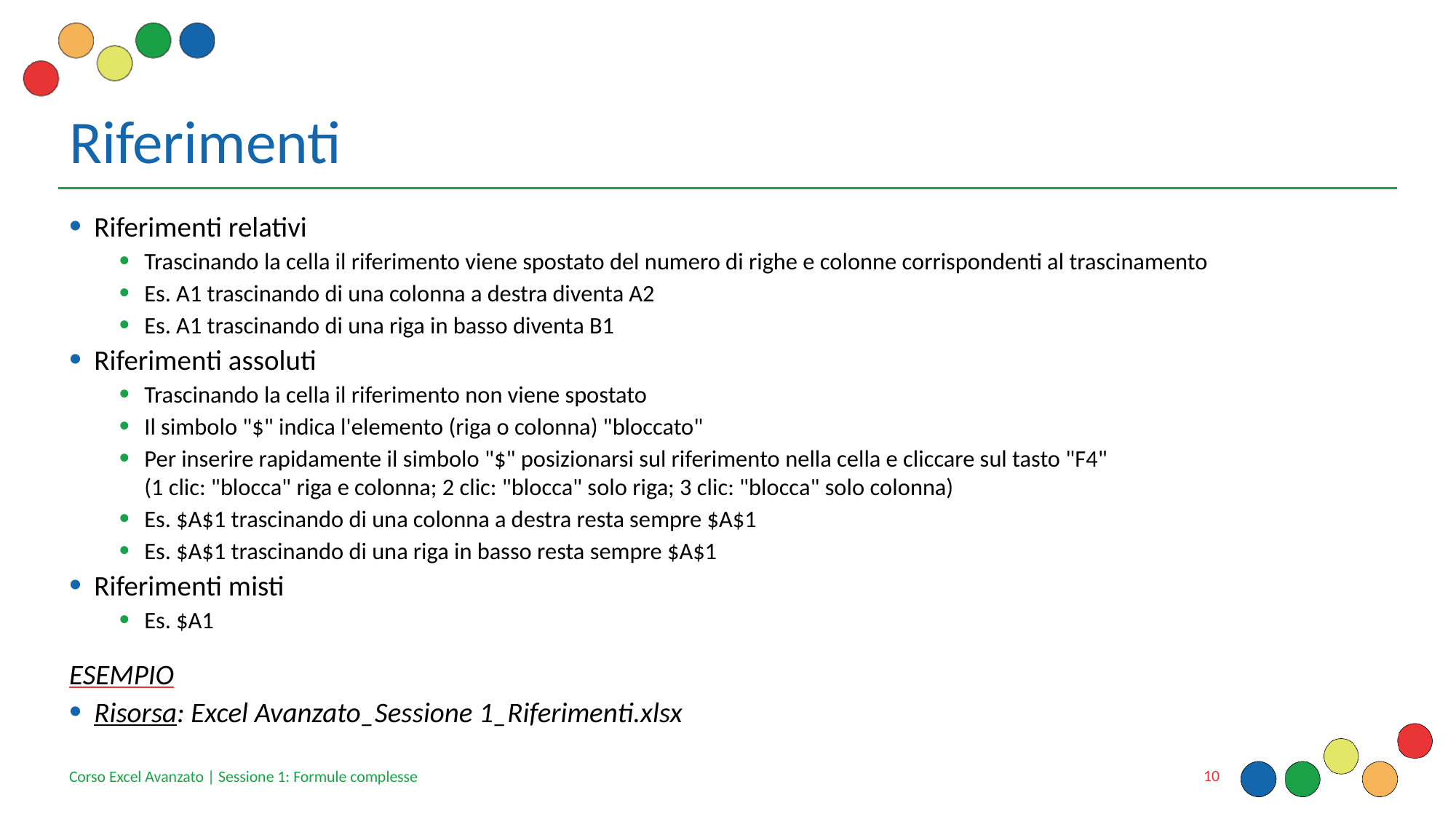

# Riferimenti
Riferimenti relativi
Trascinando la cella il riferimento viene spostato del numero di righe e colonne corrispondenti al trascinamento
Es. A1 trascinando di una colonna a destra diventa A2
Es. A1 trascinando di una riga in basso diventa B1
Riferimenti assoluti
Trascinando la cella il riferimento non viene spostato
Il simbolo "$" indica l'elemento (riga o colonna) "bloccato"
Per inserire rapidamente il simbolo "$" posizionarsi sul riferimento nella cella e cliccare sul tasto "F4"
(1 clic: "blocca" riga e colonna; 2 clic: "blocca" solo riga; 3 clic: "blocca" solo colonna)
Es. $A$1 trascinando di una colonna a destra resta sempre $A$1
Es. $A$1 trascinando di una riga in basso resta sempre $A$1
Riferimenti misti
Es. $A1

ESEMPIO
Risorsa: Excel Avanzato_Sessione 1_Riferimenti.xlsx
10
Corso Excel Avanzato | Sessione 1: Formule complesse